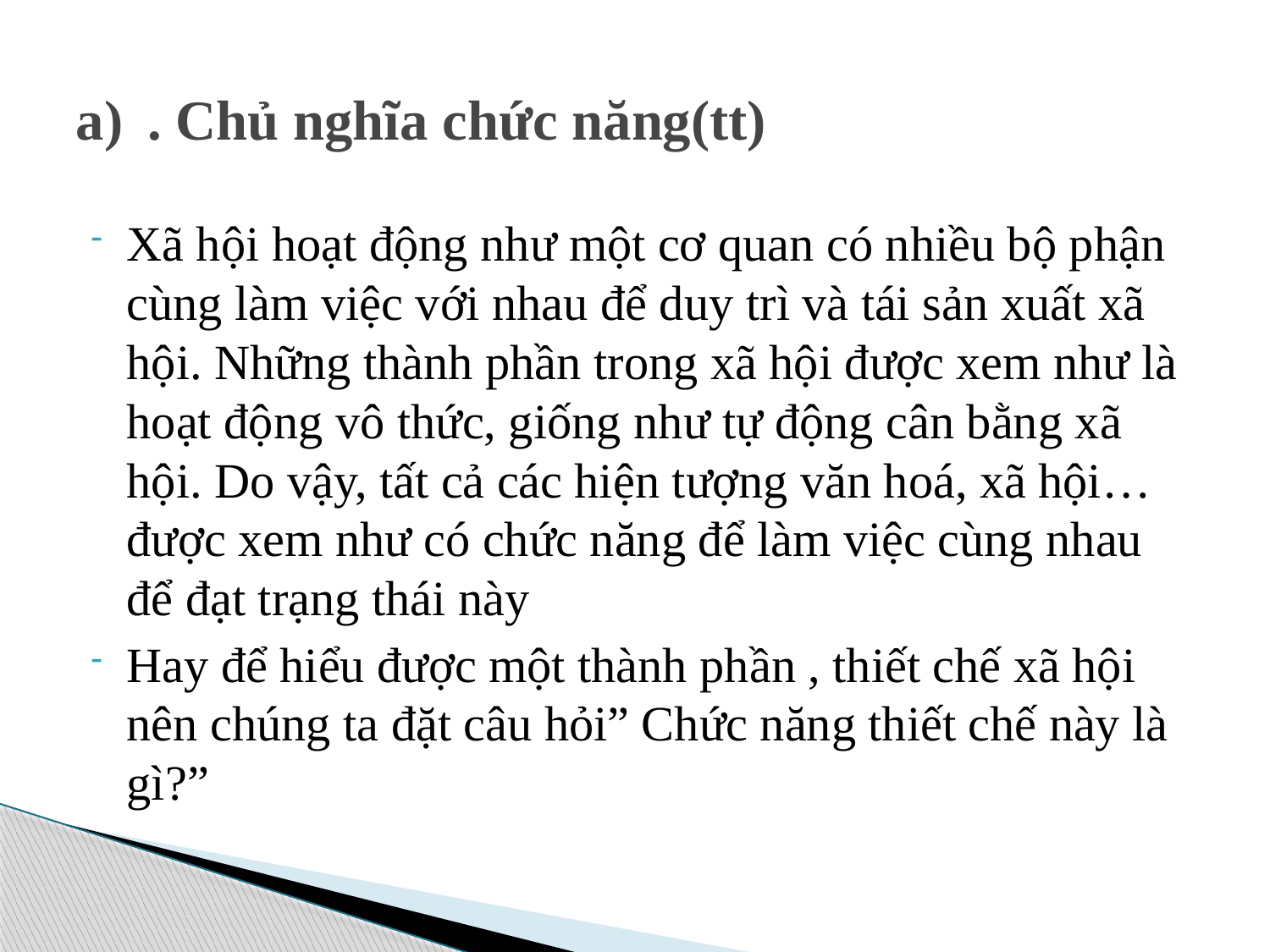

# . Chủ nghĩa chức năng(tt)
Xã hội hoạt động như một cơ quan có nhiều bộ phận cùng làm việc với nhau để duy trì và tái sản xuất xã hội. Những thành phần trong xã hội được xem như là hoạt động vô thức, giống như tự động cân bằng xã hội. Do vậy, tất cả các hiện tượng văn hoá, xã hội… được xem như có chức năng để làm việc cùng nhau để đạt trạng thái này
Hay để hiểu được một thành phần , thiết chế xã hội nên chúng ta đặt câu hỏi” Chức năng thiết chế này là gì?”